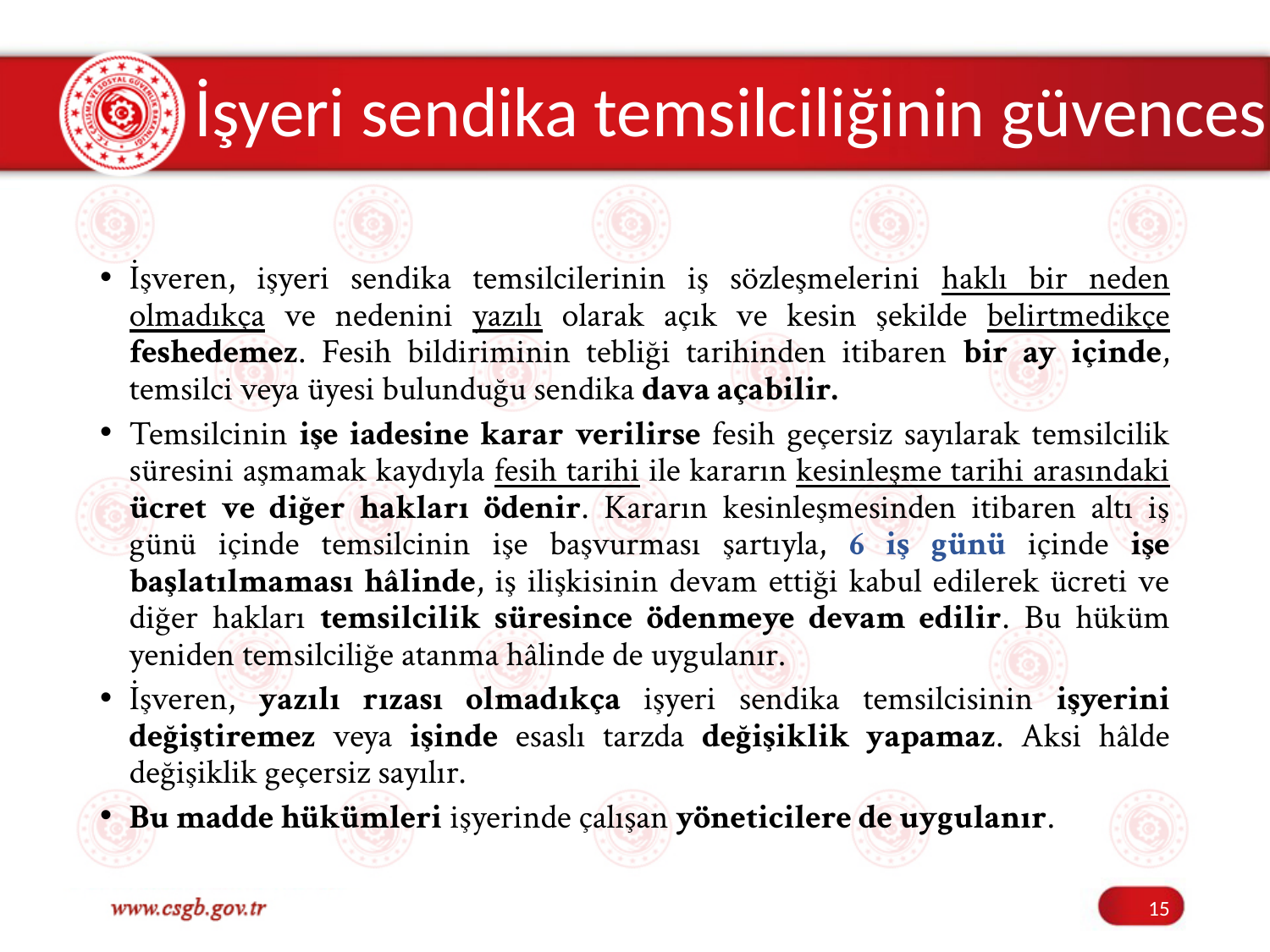

# İşyeri sendika temsilciliğinin güvencesi
İşveren, işyeri sendika temsilcilerinin iş sözleşmelerini haklı bir neden olmadıkça ve nedenini yazılı olarak açık ve kesin şekilde belirtmedikçe feshedemez. Fesih bildiriminin tebliği tarihinden itibaren bir ay içinde, temsilci veya üyesi bulunduğu sendika dava açabilir.
Temsilcinin işe iadesine karar verilirse fesih geçersiz sayılarak temsilcilik süresini aşmamak kaydıyla fesih tarihi ile kararın kesinleşme tarihi arasındaki ücret ve diğer hakları ödenir. Kararın kesinleşmesinden itibaren altı iş günü içinde temsilcinin işe başvurması şartıyla, 6 iş günü içinde işe başlatılmaması hâlinde, iş ilişkisinin devam ettiği kabul edilerek ücreti ve diğer hakları temsilcilik süresince ödenmeye devam edilir. Bu hüküm yeniden temsilciliğe atanma hâlinde de uygulanır.
İşveren, yazılı rızası olmadıkça işyeri sendika temsilcisinin işyerini değiştiremez veya işinde esaslı tarzda değişiklik yapamaz. Aksi hâlde değişiklik geçersiz sayılır.
Bu madde hükümleri işyerinde çalışan yöneticilere de uygulanır.

15